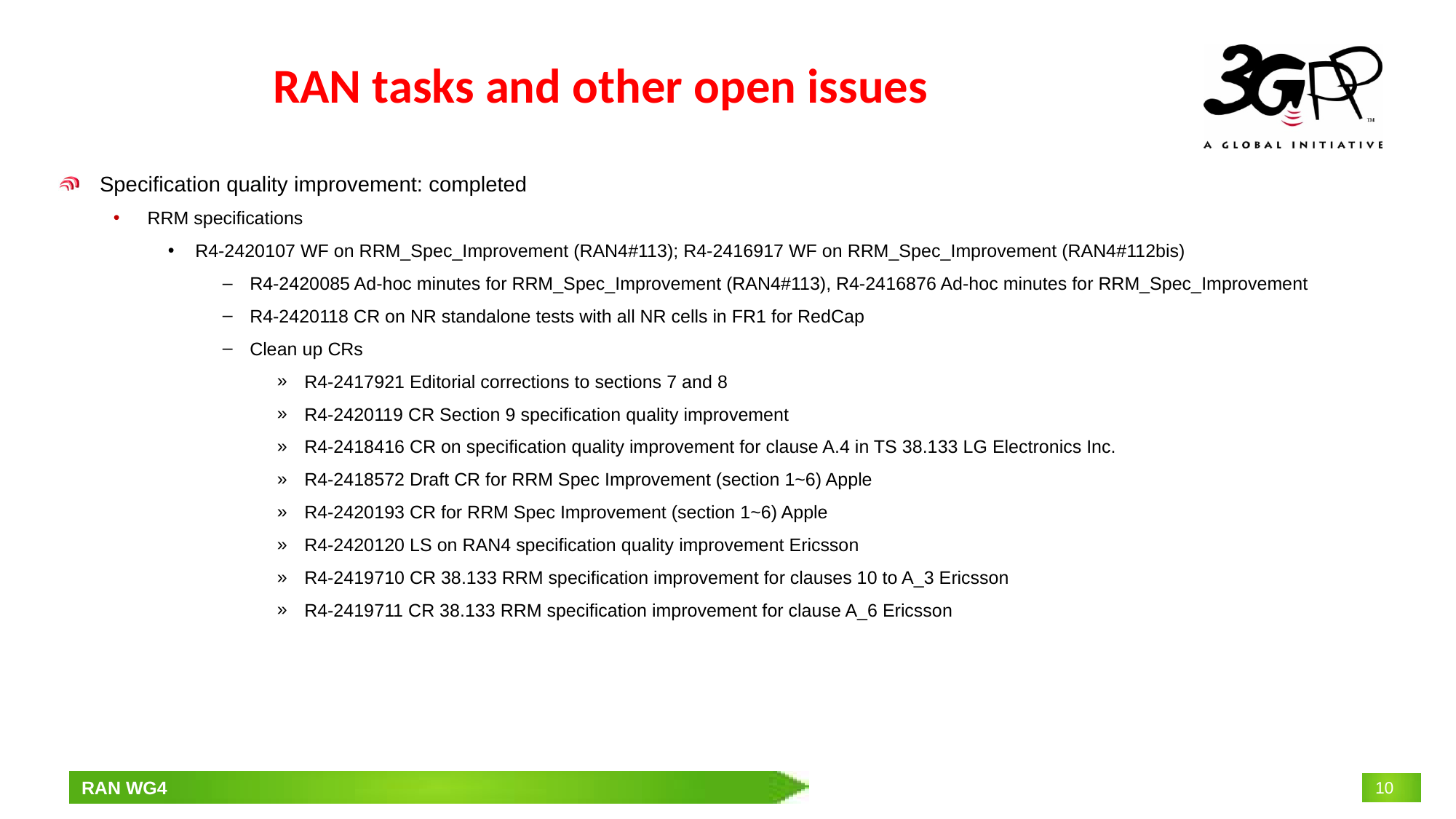

# RAN tasks and other open issues
Specification quality improvement: completed
RRM specifications
R4-2420107 WF on RRM_Spec_Improvement (RAN4#113); R4-2416917 WF on RRM_Spec_Improvement (RAN4#112bis)
R4-2420085 Ad-hoc minutes for RRM_Spec_Improvement (RAN4#113), R4-2416876 Ad-hoc minutes for RRM_Spec_Improvement
R4-2420118 CR on NR standalone tests with all NR cells in FR1 for RedCap
Clean up CRs
R4-2417921 Editorial corrections to sections 7 and 8
R4-2420119 CR Section 9 specification quality improvement
R4-2418416 CR on specification quality improvement for clause A.4 in TS 38.133 LG Electronics Inc.
R4-2418572 Draft CR for RRM Spec Improvement (section 1~6) Apple
R4-2420193 CR for RRM Spec Improvement (section 1~6) Apple
R4-2420120 LS on RAN4 specification quality improvement Ericsson
R4-2419710 CR 38.133 RRM specification improvement for clauses 10 to A_3 Ericsson
R4-2419711 CR 38.133 RRM specification improvement for clause A_6 Ericsson